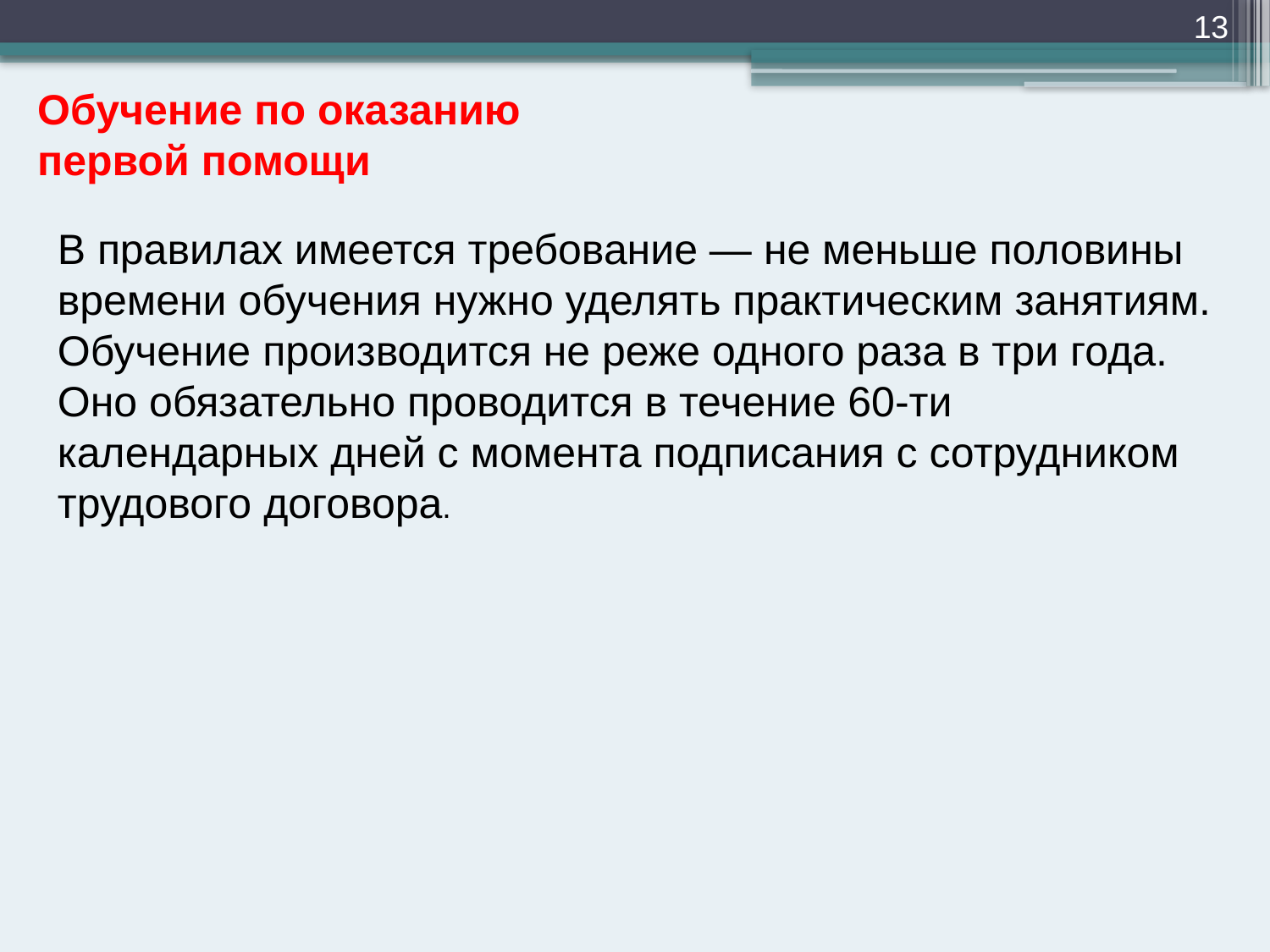

13
Обучение по оказанию первой помощи
В правилах имеется требование — не меньше половины времени обучения нужно уделять практическим занятиям. Обучение производится не реже одного раза в три года. Оно обязательно проводится в течение 60-ти календарных дней с момента подписания с сотрудником трудового договора.